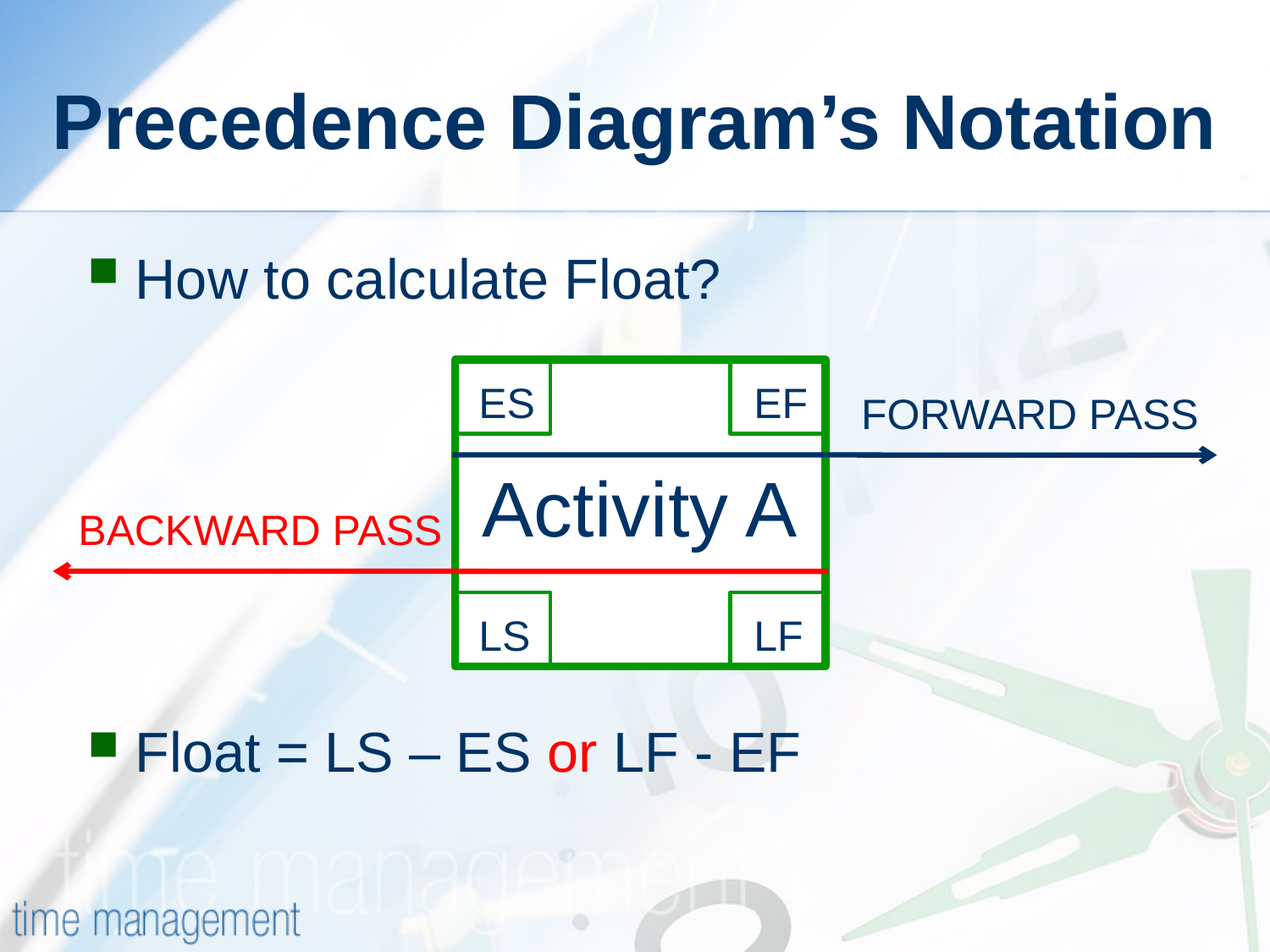

# Precedence Diagram’s Notation
How to calculate Float?

Float = LS – ES or LF - EF

Activity A

ES

EF
FORWARD PASS
BACKWARD PASS

LS

LF